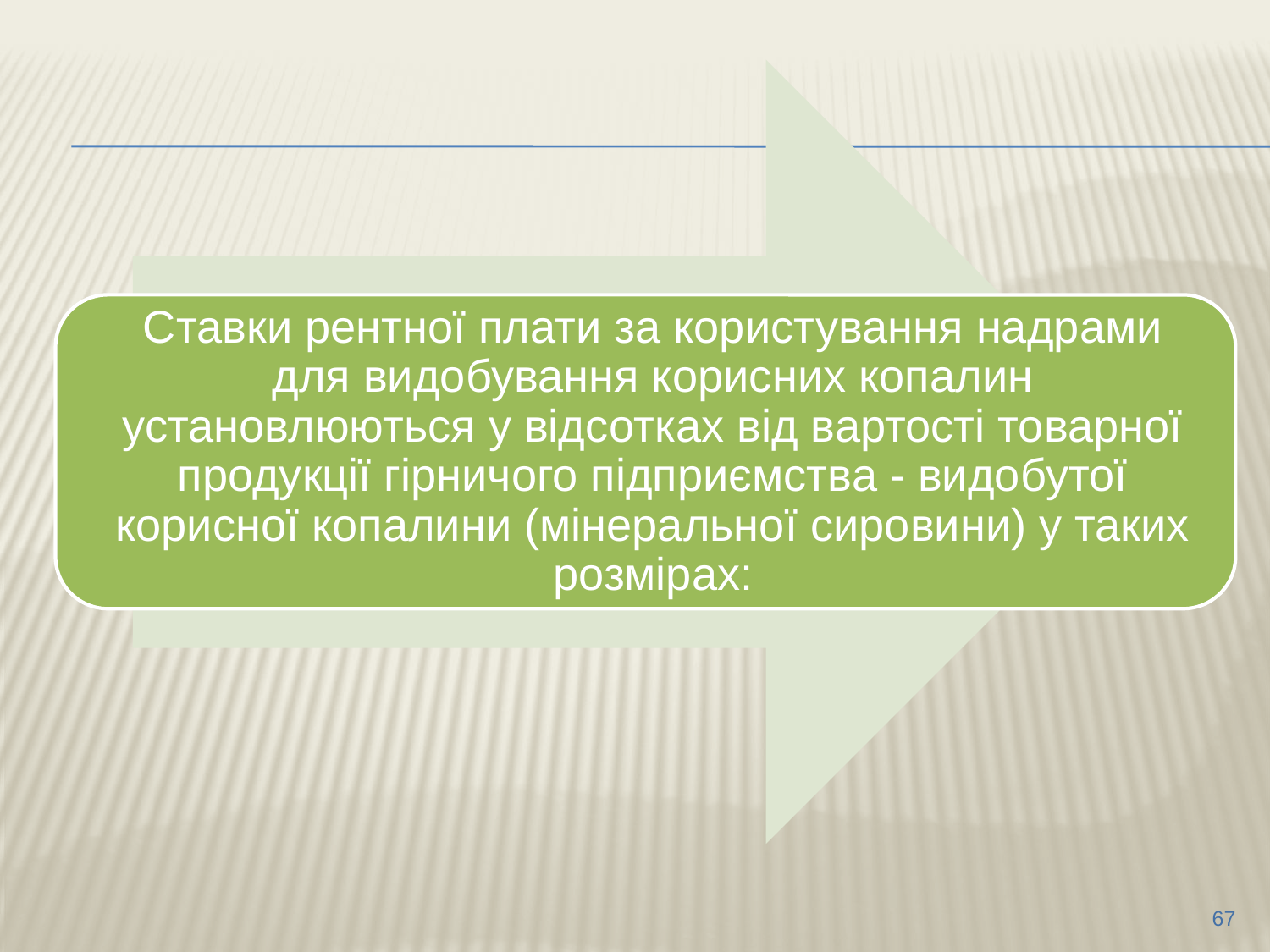

Ставки рентної плати за користування надрами для видобування корисних копалин установлюються у відсотках від вартості товарної продукції гірничого підприємства - видобутої корисної копалини (мінеральної сировини) у таких розмірах:
67